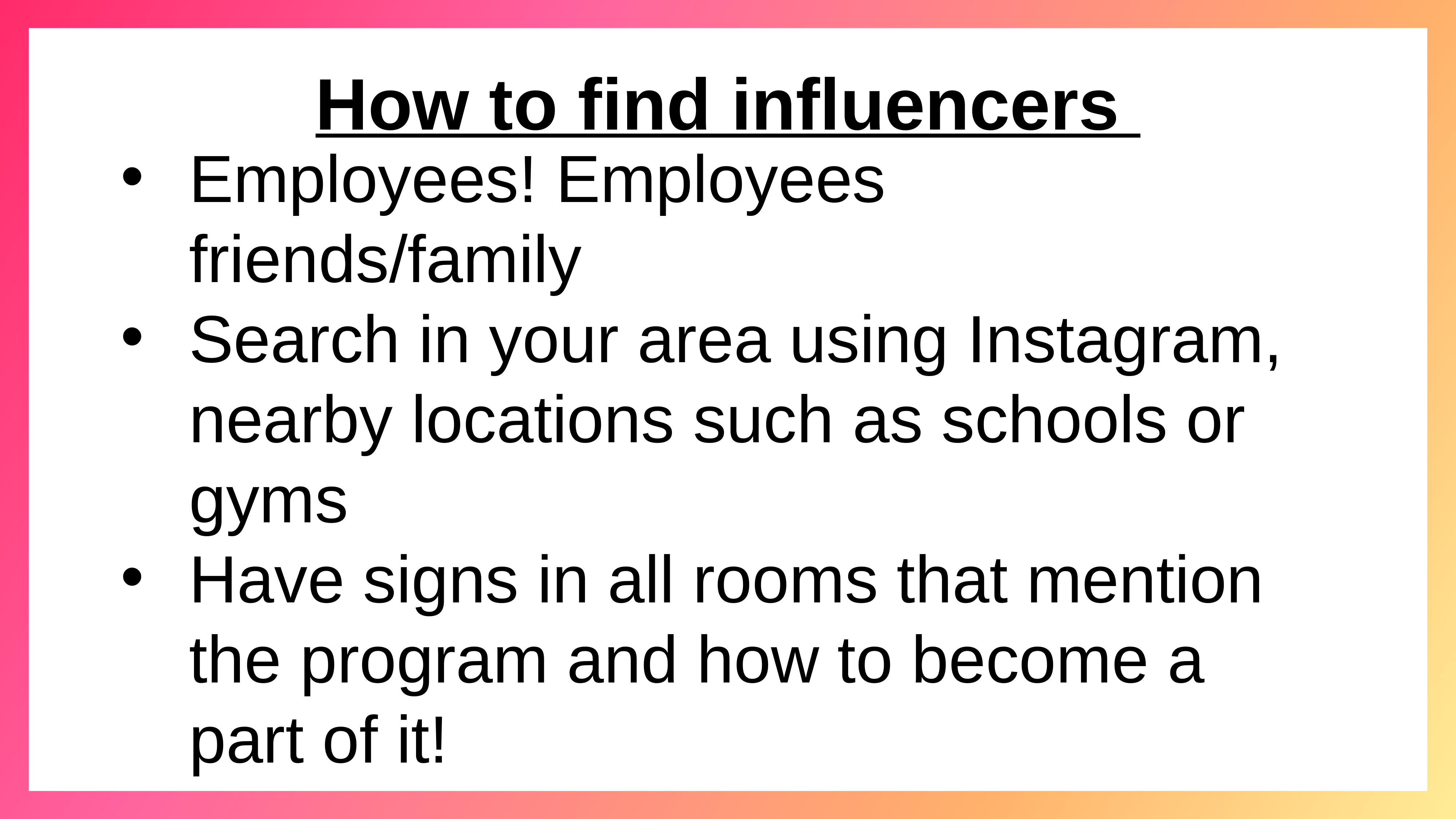

How to find influencers
Employees! Employees friends/family
Search in your area using Instagram, nearby locations such as schools or gyms
Have signs in all rooms that mention the program and how to become a part of it!